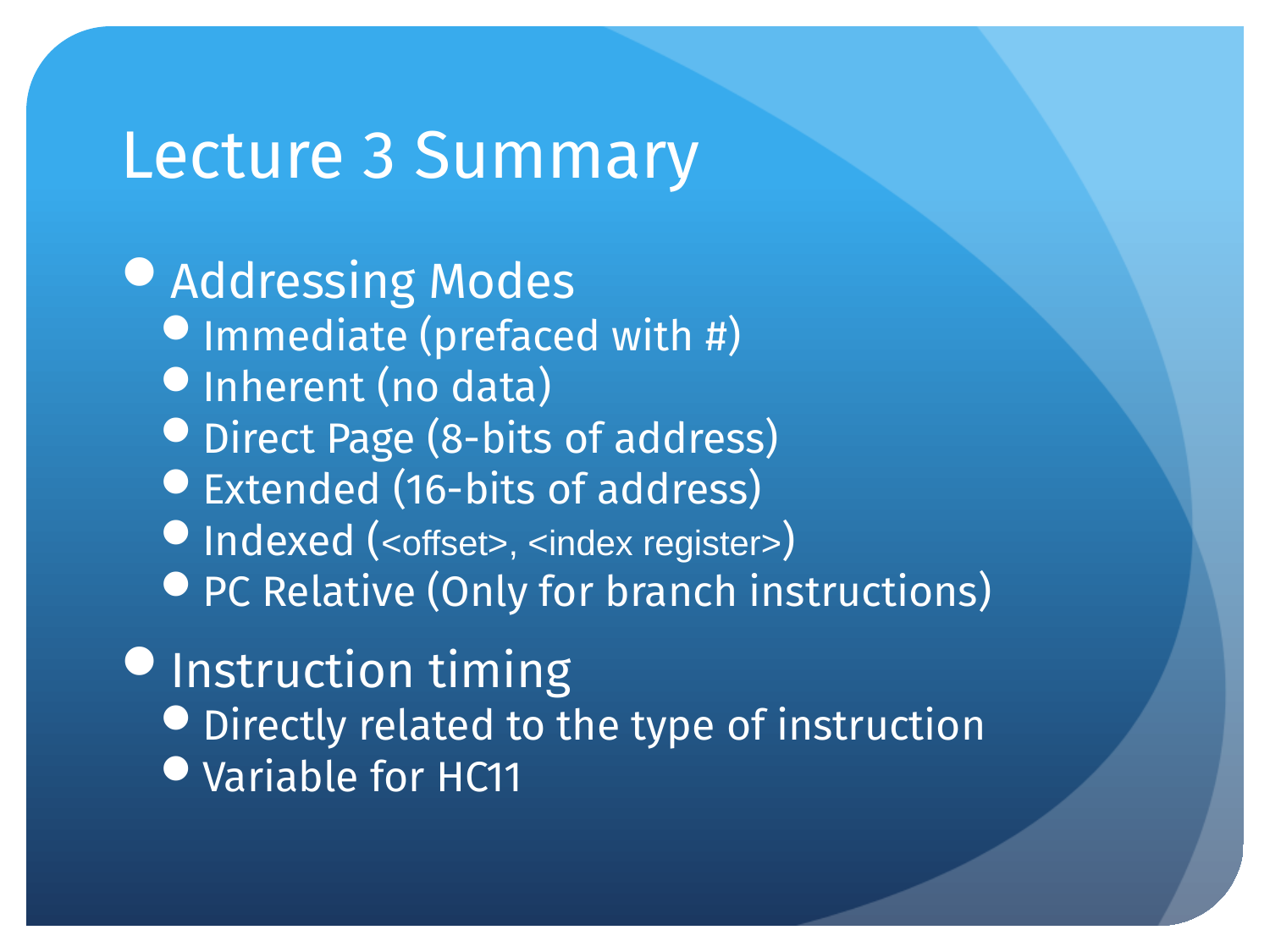

# Lecture 3 Summary
Addressing Modes
Immediate (prefaced with #)
Inherent (no data)
Direct Page (8-bits of address)
Extended (16-bits of address)
Indexed (<offset>, <index register>)
PC Relative (Only for branch instructions)
Instruction timing
Directly related to the type of instruction
Variable for HC11